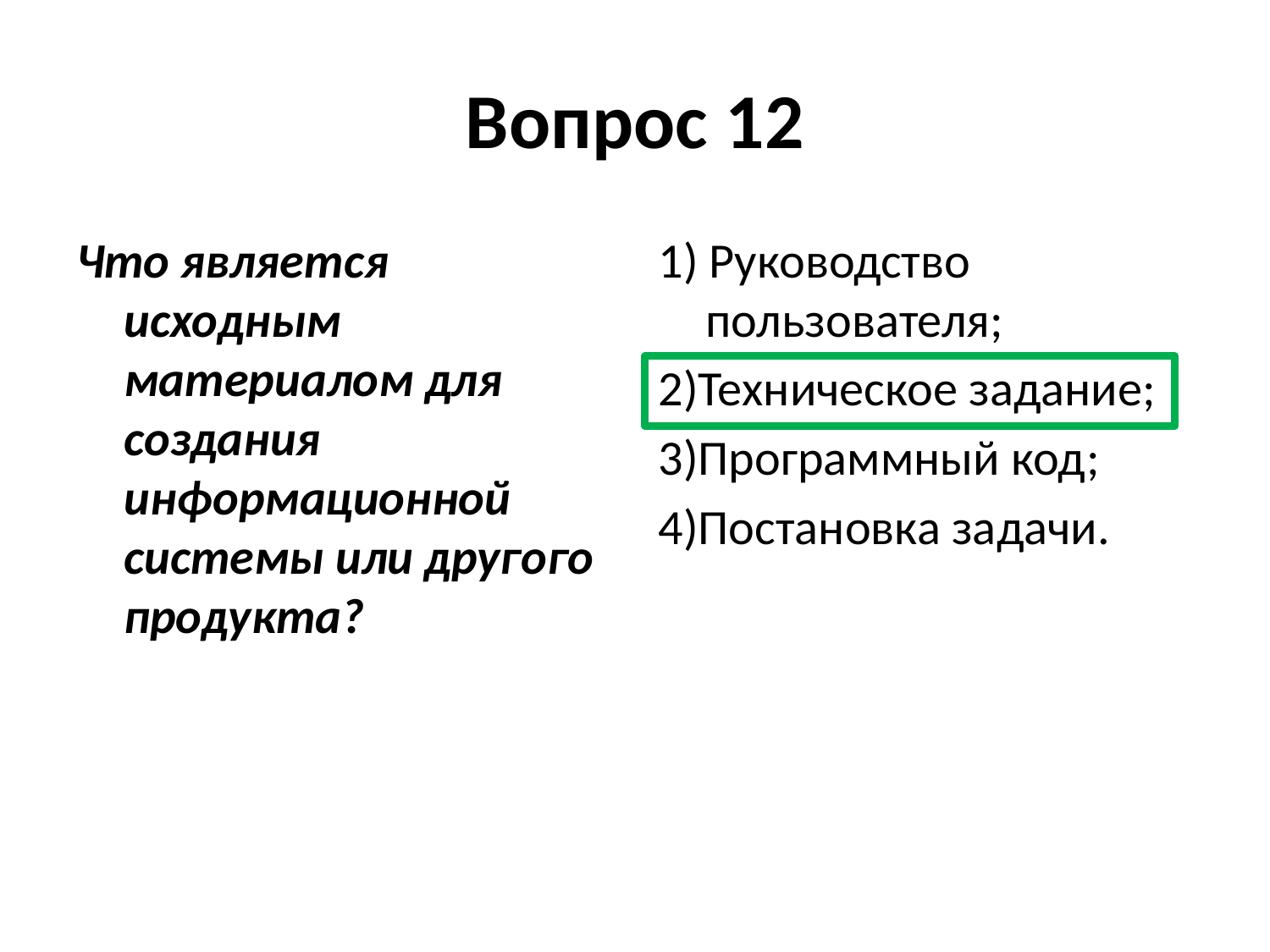

# Вопрос 12
Что является  исходным материалом для создания информационной системы или другого продукта?
1) Руководство пользователя;
2)Техническое задание;
3)Программный код;
4)Постановка задачи.